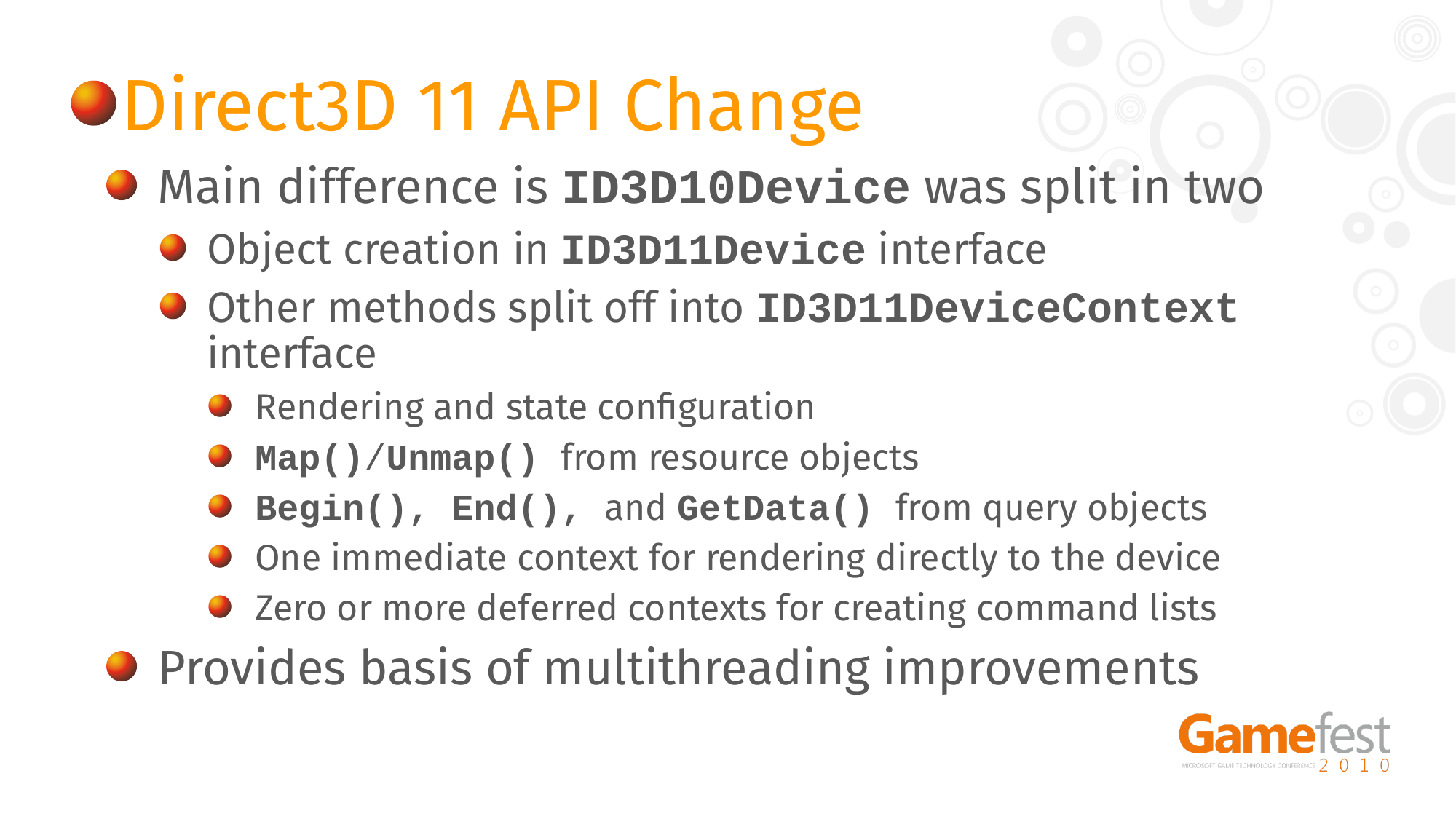

Direct3D 11 API Change
Main difference is ID3D10Device was split in two
Object creation in ID3D11Device interface
Other methods split off into ID3D11DeviceContext interface
Rendering and state configuration
Map()/Unmap() from resource objects
Begin(), End(), and GetData() from query objects
One immediate context for rendering directly to the device
Zero or more deferred contexts for creating command lists
Provides basis of multithreading improvements